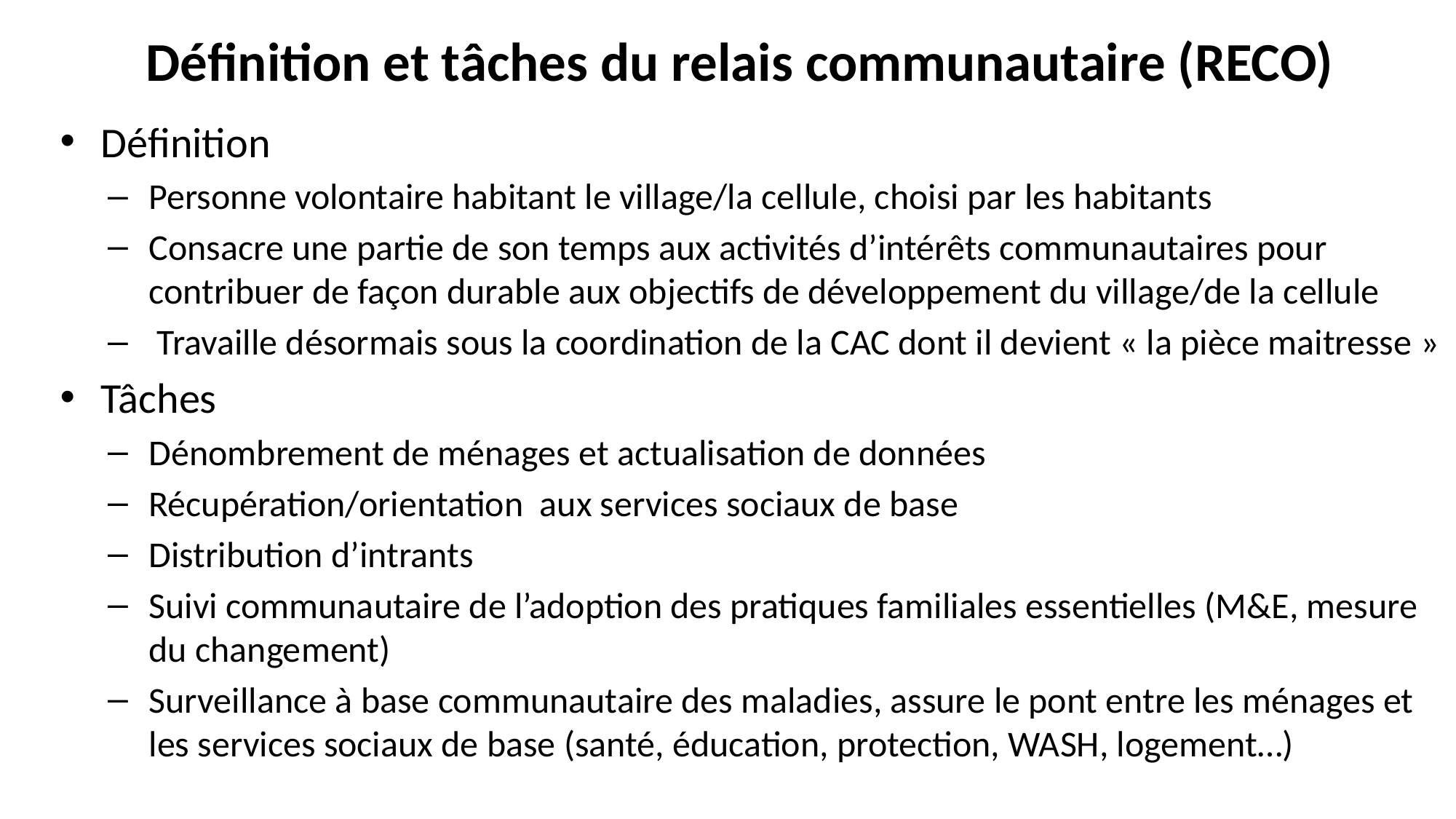

# Définition et tâches du relais communautaire (RECO)
Définition
Personne volontaire habitant le village/la cellule, choisi par les habitants
Consacre une partie de son temps aux activités d’intérêts communautaires pour contribuer de façon durable aux objectifs de développement du village/de la cellule
 Travaille désormais sous la coordination de la CAC dont il devient « la pièce maitresse »
Tâches
Dénombrement de ménages et actualisation de données
Récupération/orientation  aux services sociaux de base
Distribution d’intrants
Suivi communautaire de l’adoption des pratiques familiales essentielles (M&E, mesure du changement)
Surveillance à base communautaire des maladies, assure le pont entre les ménages et les services sociaux de base (santé, éducation, protection, WASH, logement…)